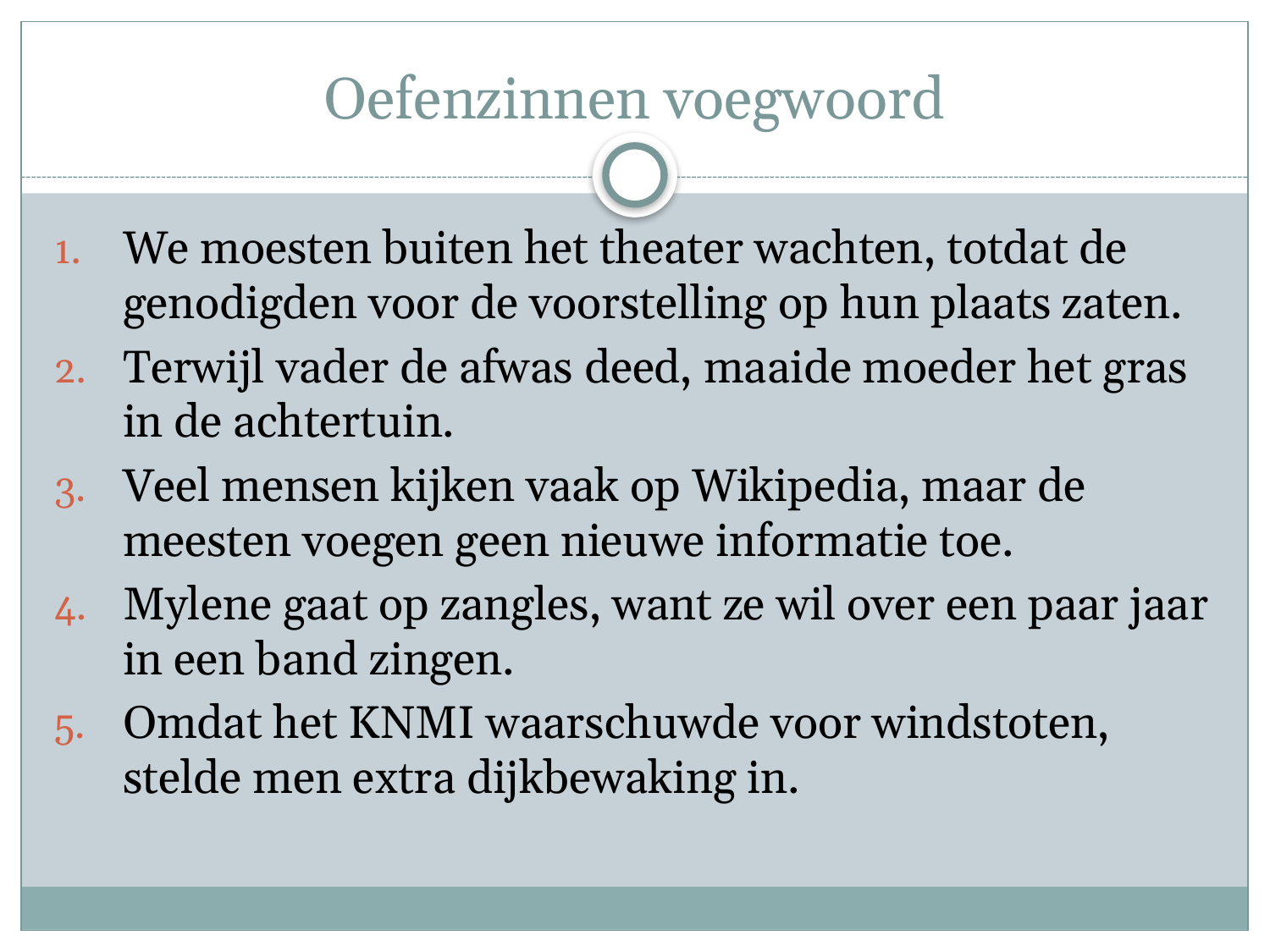

# Oefenzinnen voegwoord
We moesten buiten het theater wachten, totdat de genodigden voor de voorstelling op hun plaats zaten.
Terwijl vader de afwas deed, maaide moeder het gras in de achtertuin.
Veel mensen kijken vaak op Wikipedia, maar de meesten voegen geen nieuwe informatie toe.
Mylene gaat op zangles, want ze wil over een paar jaar in een band zingen.
Omdat het KNMI waarschuwde voor windstoten, stelde men extra dijkbewaking in.